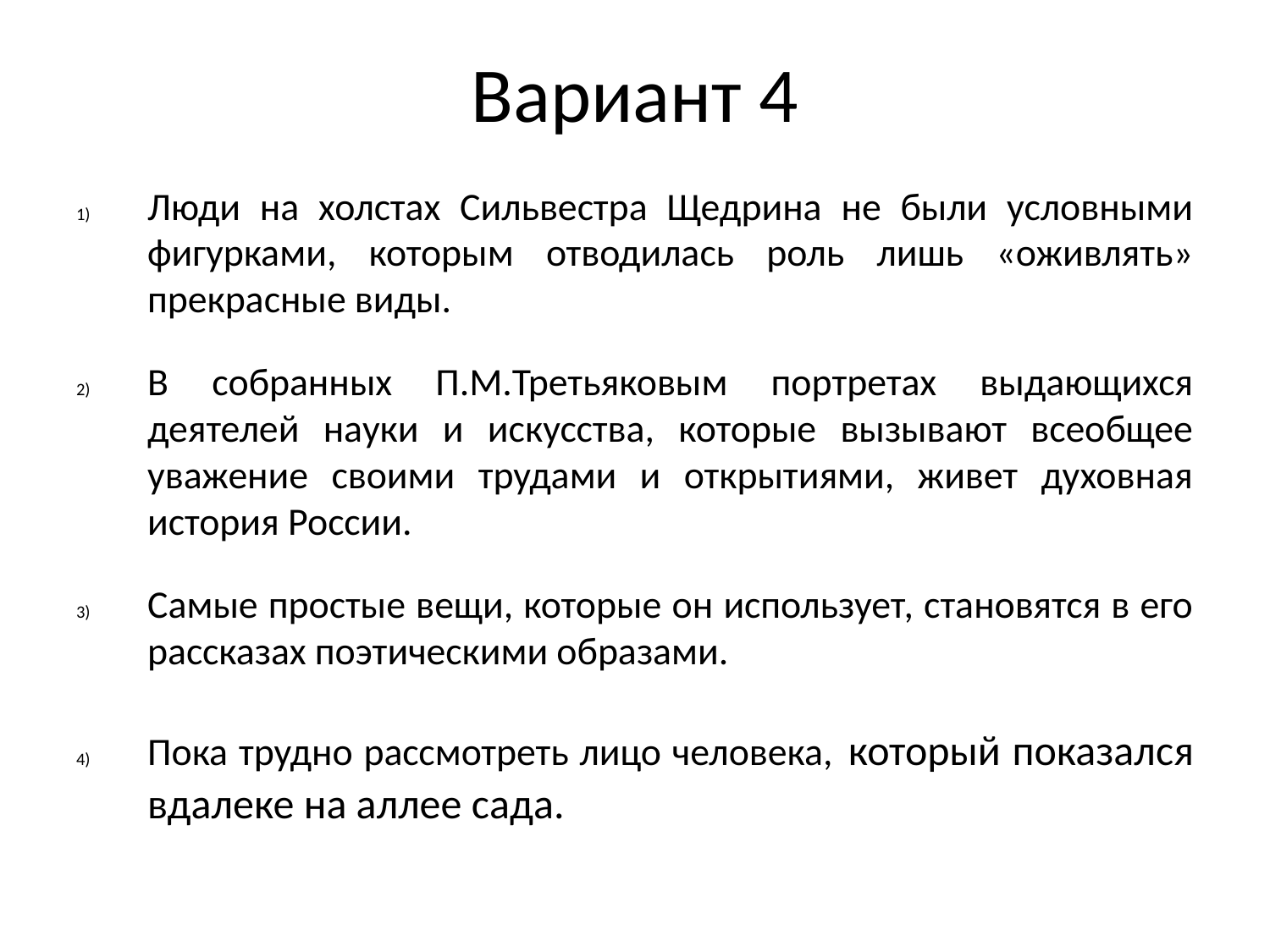

# Вариант 4
Люди на холстах Сильвестра Щедрина не были условными фигурками, которым отводилась роль лишь «оживлять» прекрасные виды.
В собранных П.М.Третьяковым портретах выдающихся деятелей науки и искусства, которые вызывают всеобщее уважение своими трудами и открытиями, живет духовная история России.
Самые простые вещи, которые он использует, становятся в его рассказах поэтическими образами.
Пока трудно рассмотреть лицо человека, который показался вдалеке на аллее сада.